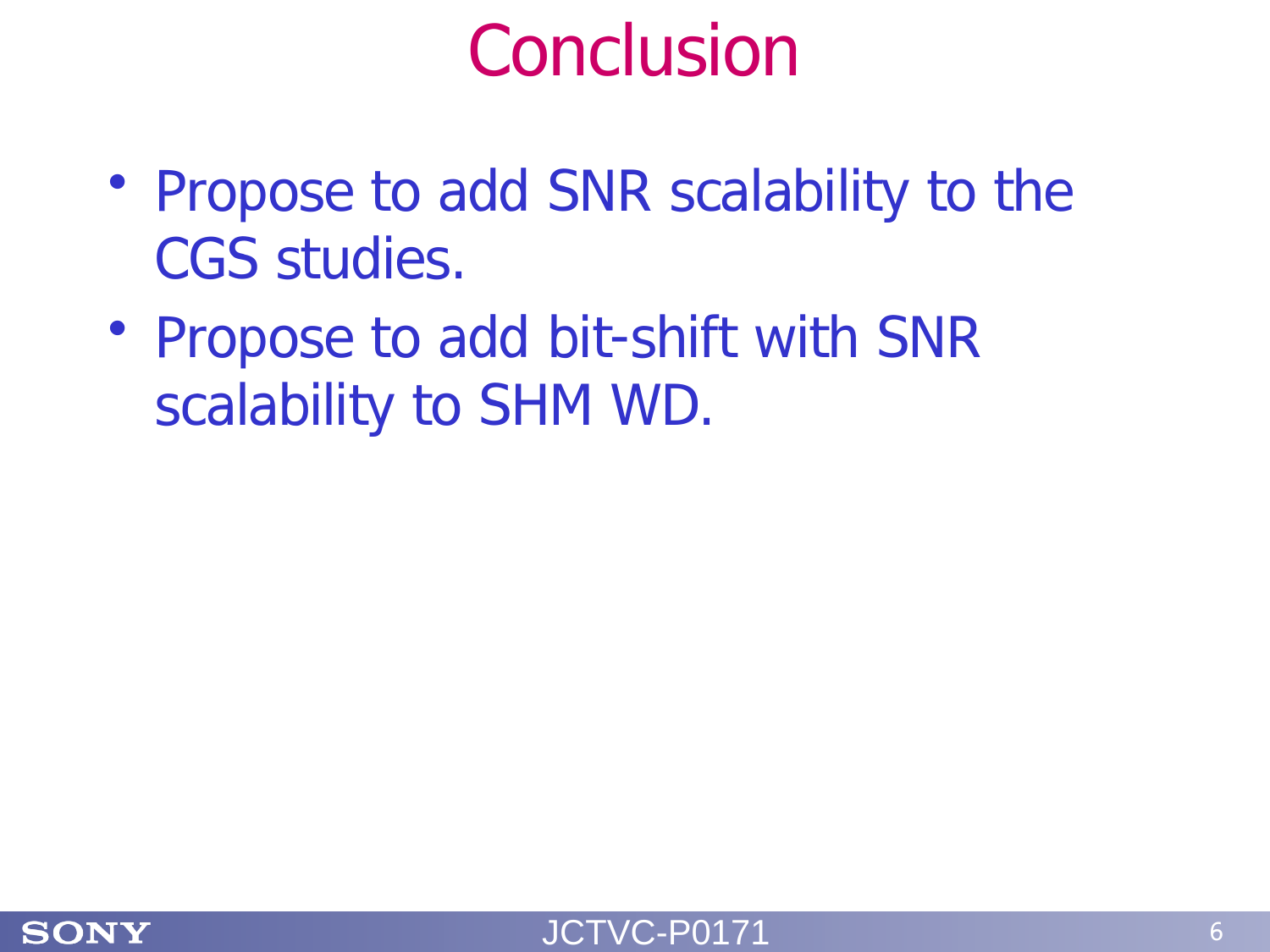

# Conclusion
Propose to add SNR scalability to the CGS studies.
Propose to add bit-shift with SNR scalability to SHM WD.

JCTVC-P0171
6